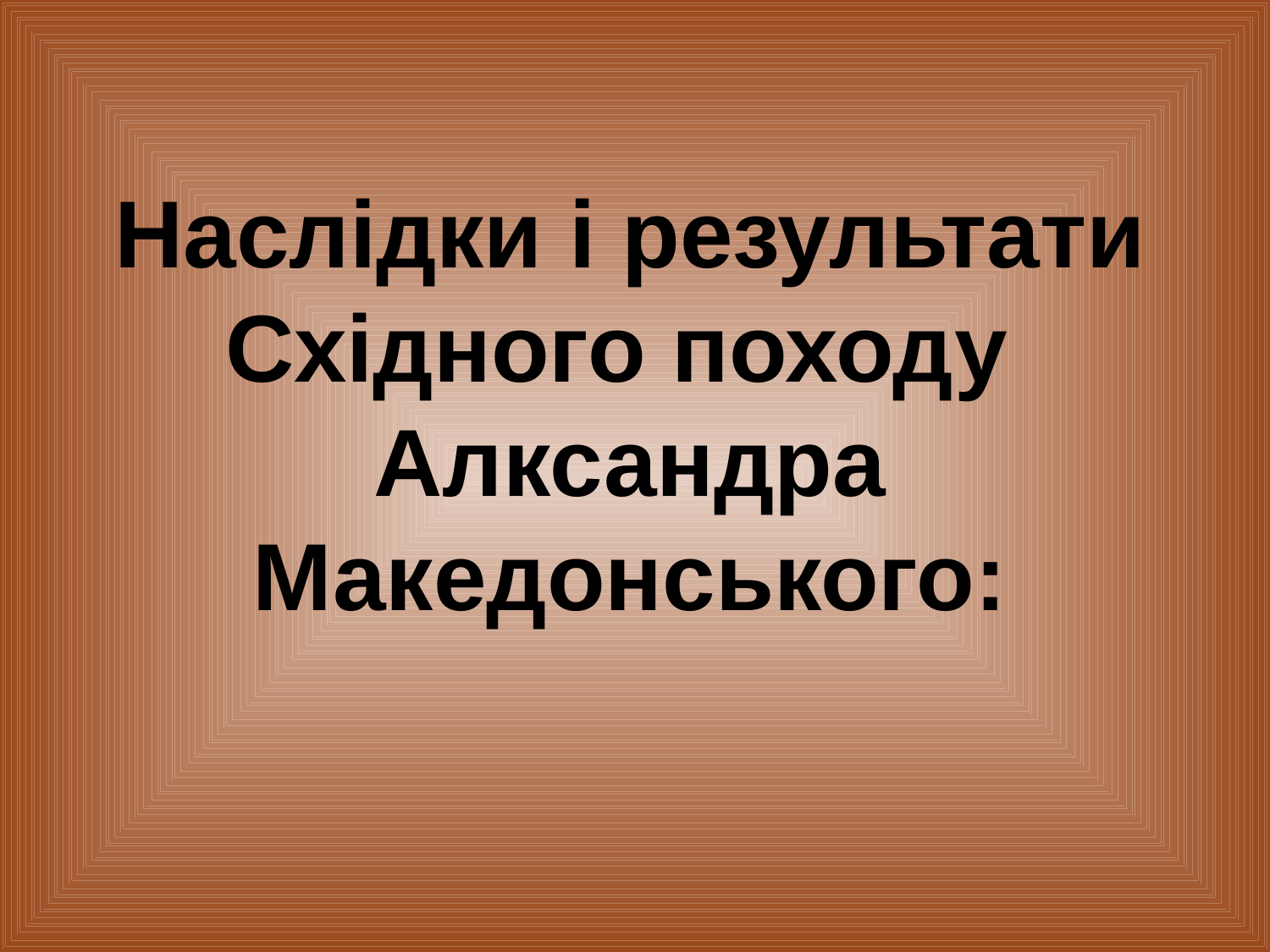

# Наслідки і результати Східного походу Алксандра Македонського: